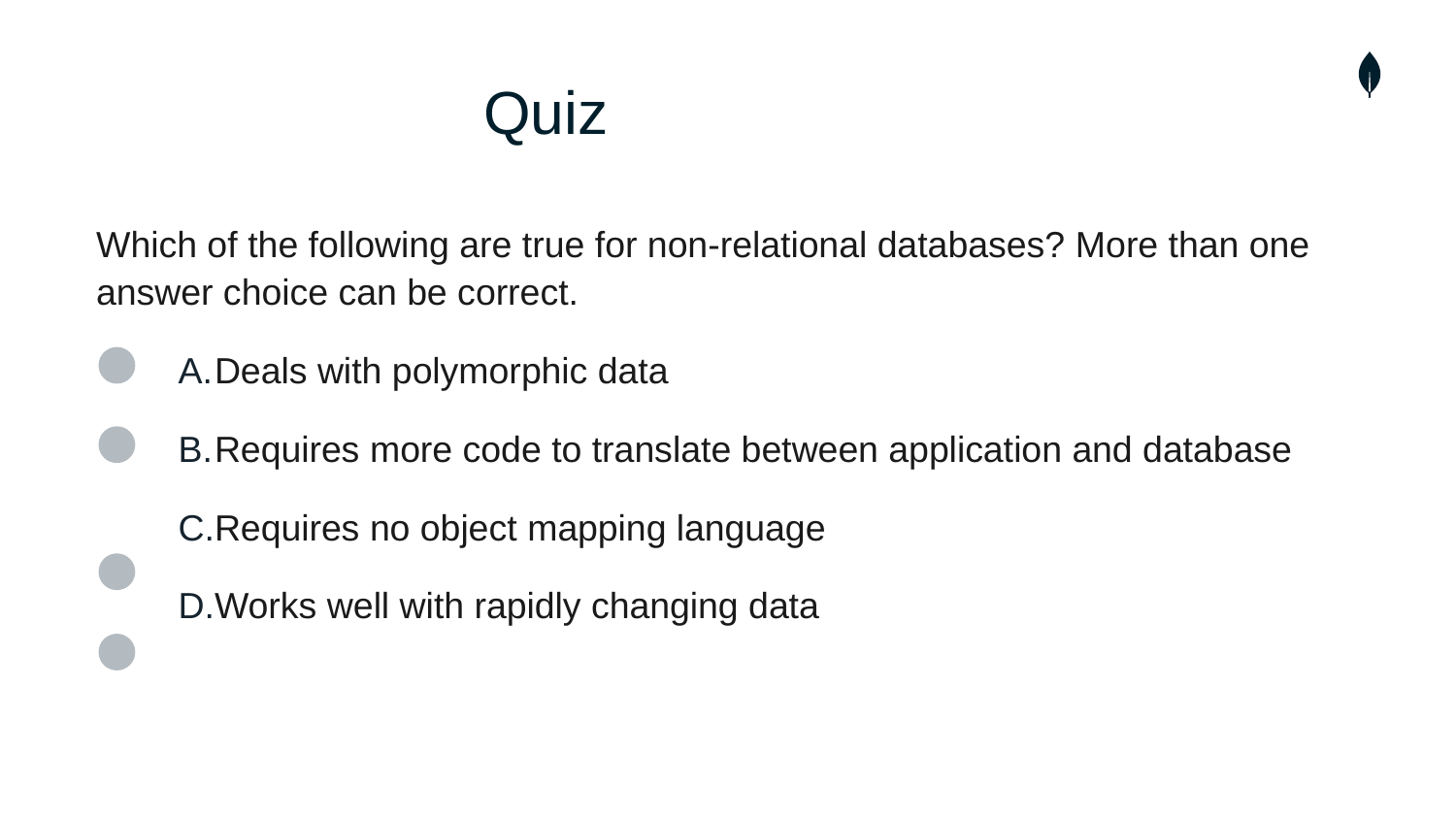

# Quiz
Which of the following are true for non-relational databases? More than one answer choice can be correct.
Deals with polymorphic data
Requires more code to translate between application and database
Requires no object mapping language
Works well with rapidly changing data